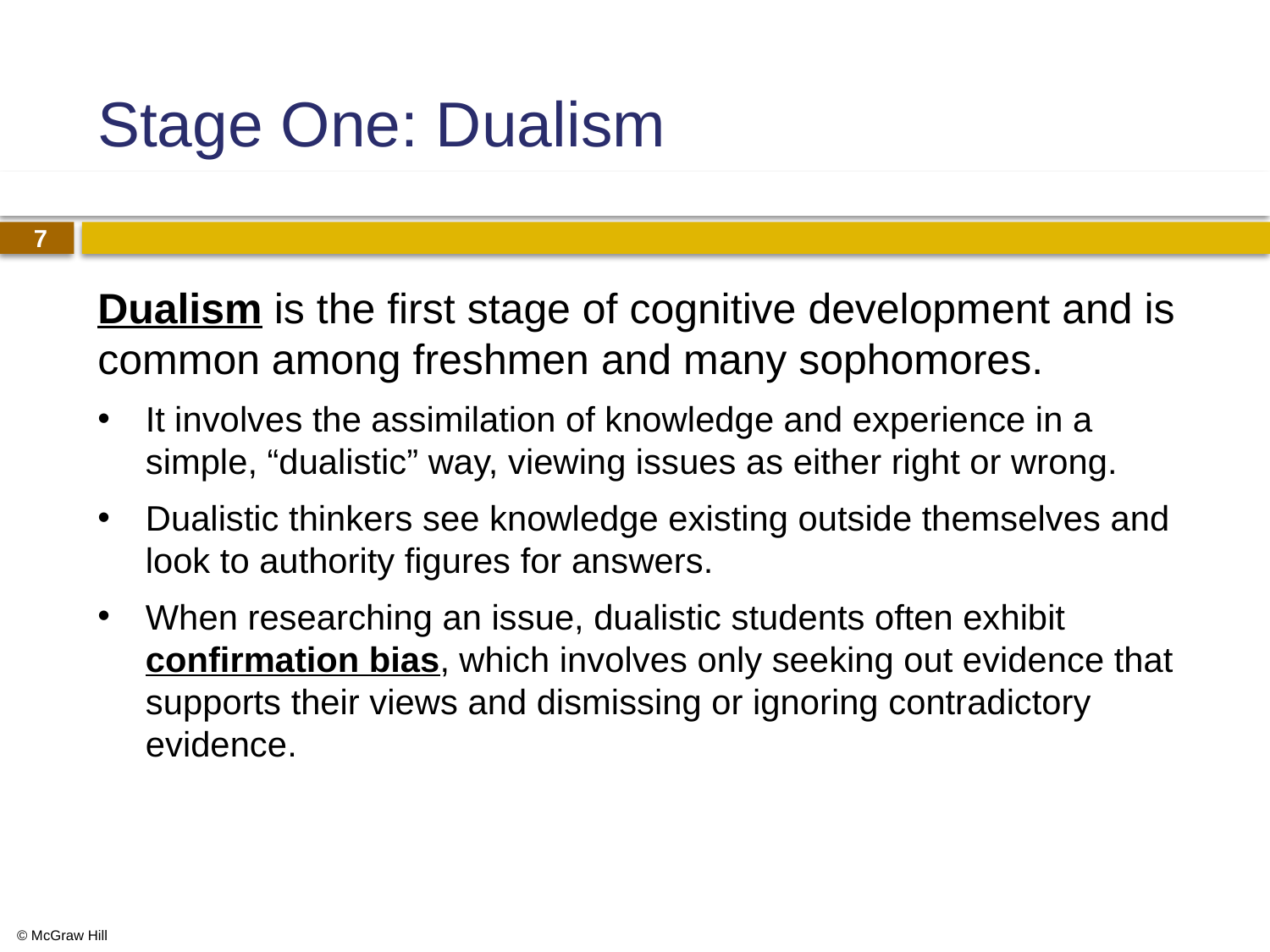

# Stage One: Dualism
Dualism is the first stage of cognitive development and is common among freshmen and many sophomores.
It involves the assimilation of knowledge and experience in a simple, “dualistic” way, viewing issues as either right or wrong.
Dualistic thinkers see knowledge existing outside themselves and look to authority figures for answers.
When researching an issue, dualistic students often exhibit confirmation bias, which involves only seeking out evidence that supports their views and dismissing or ignoring contradictory evidence.